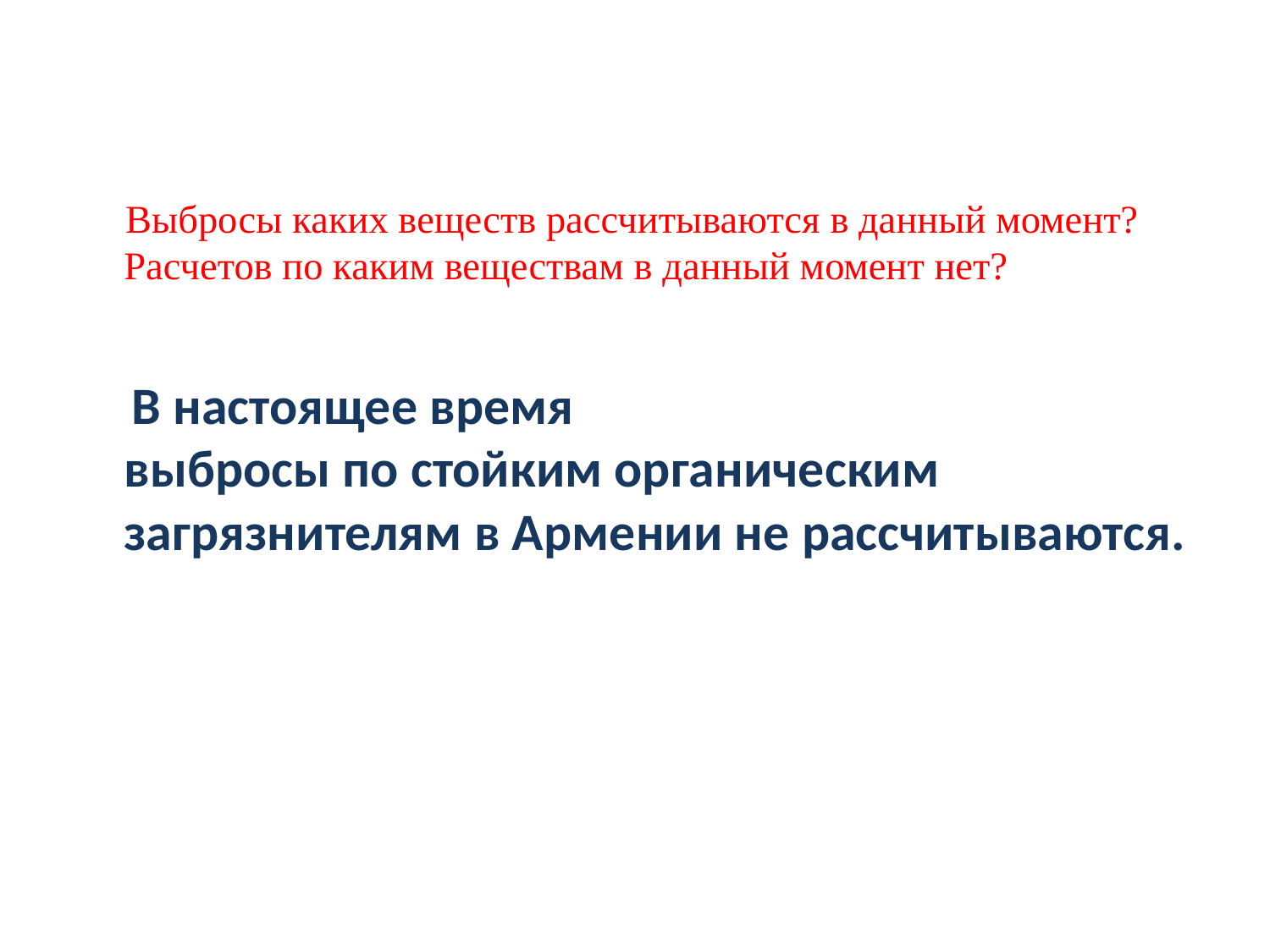

Выбросы каких веществ рассчитываются в данный момент? Расчетов по каким веществам в данный момент нет?

В настоящее время
выбросы по стойким органическим загрязнителям в Армении не рассчитываются.